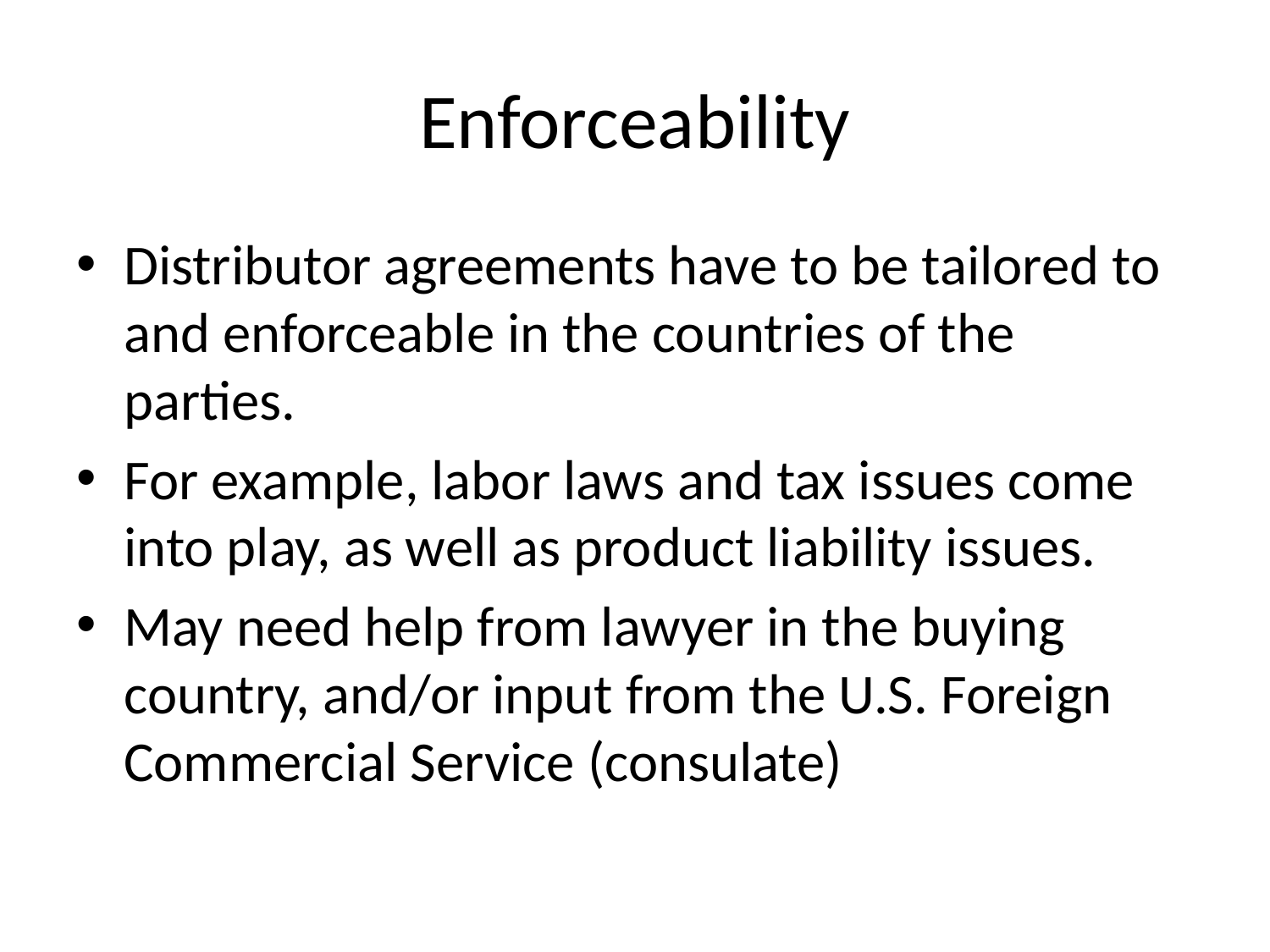

# Enforceability
Distributor agreements have to be tailored to and enforceable in the countries of the parties.
For example, labor laws and tax issues come into play, as well as product liability issues.
May need help from lawyer in the buying country, and/or input from the U.S. Foreign Commercial Service (consulate)